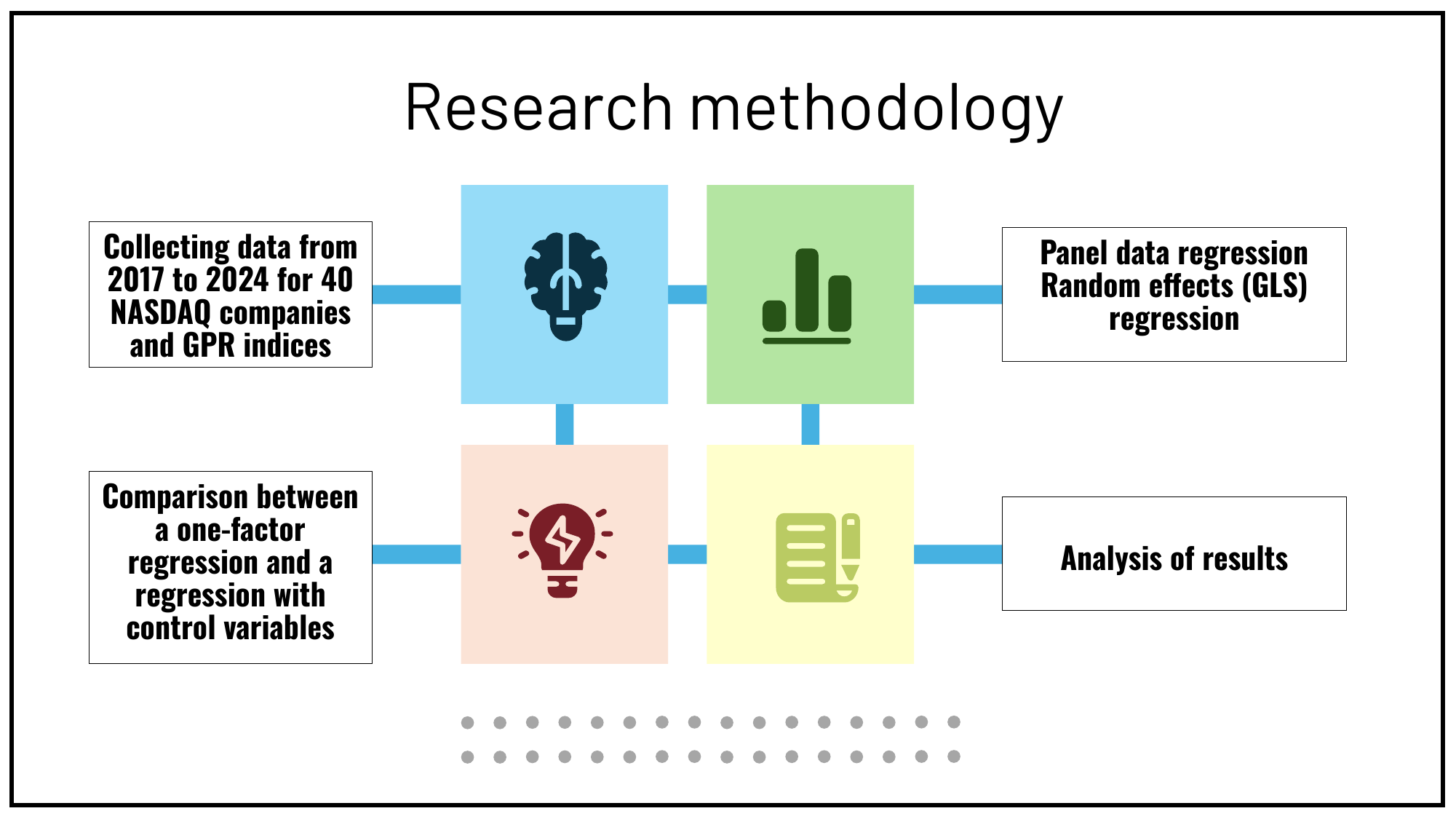

# Research methodology

Collecting data from 2017 to 2024 for 40 NASDAQ companies and GPR indices
Panel data regression Random effects (GLS) regression
Comparison between a one-factor regression and a regression with control variables

Analysis of results